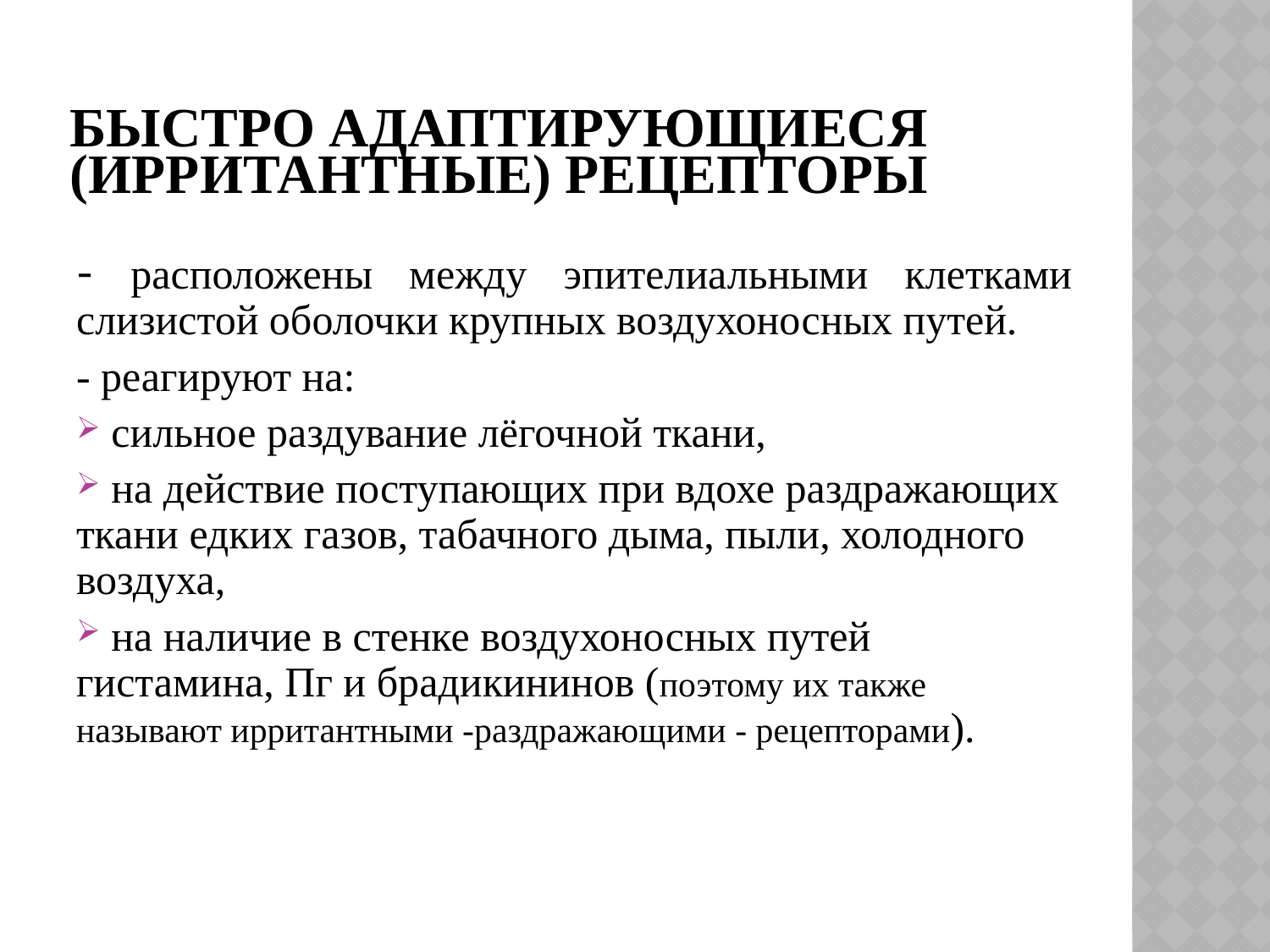

# Быстро адаптирующиеся (ирритантные) рецепторы
- расположены между эпителиальными клетками слизистой оболочки крупных воздухоносных путей.
- реагируют на:
 сильное раздувание лёгочной ткани,
 на действие поступающих при вдохе раздражающих ткани едких газов, табачного дыма, пыли, холодного воздуха,
 на наличие в стенке воздухоносных путей гистамина, Пг и брадикининов (поэтому их также называют ирритантными -раздражающими - рецепторами).